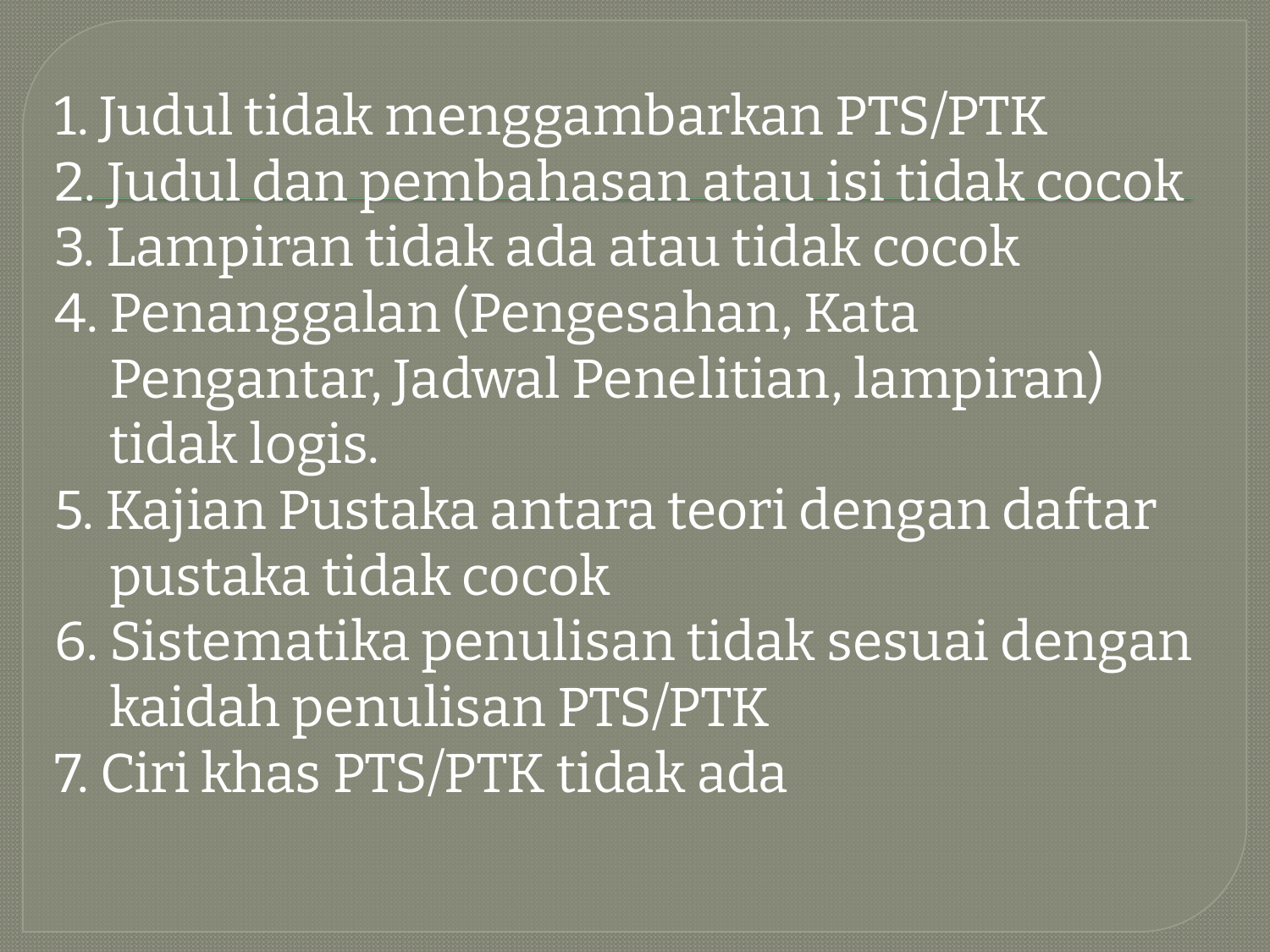

1. Judul tidak menggambarkan PTS/PTK
2. Judul dan pembahasan atau isi tidak cocok
3. Lampiran tidak ada atau tidak cocok
4. Penanggalan (Pengesahan, Kata Pengantar, Jadwal Penelitian, lampiran) tidak logis.
5. Kajian Pustaka antara teori dengan daftar pustaka tidak cocok
6. Sistematika penulisan tidak sesuai dengan kaidah penulisan PTS/PTK
7. Ciri khas PTS/PTK tidak ada